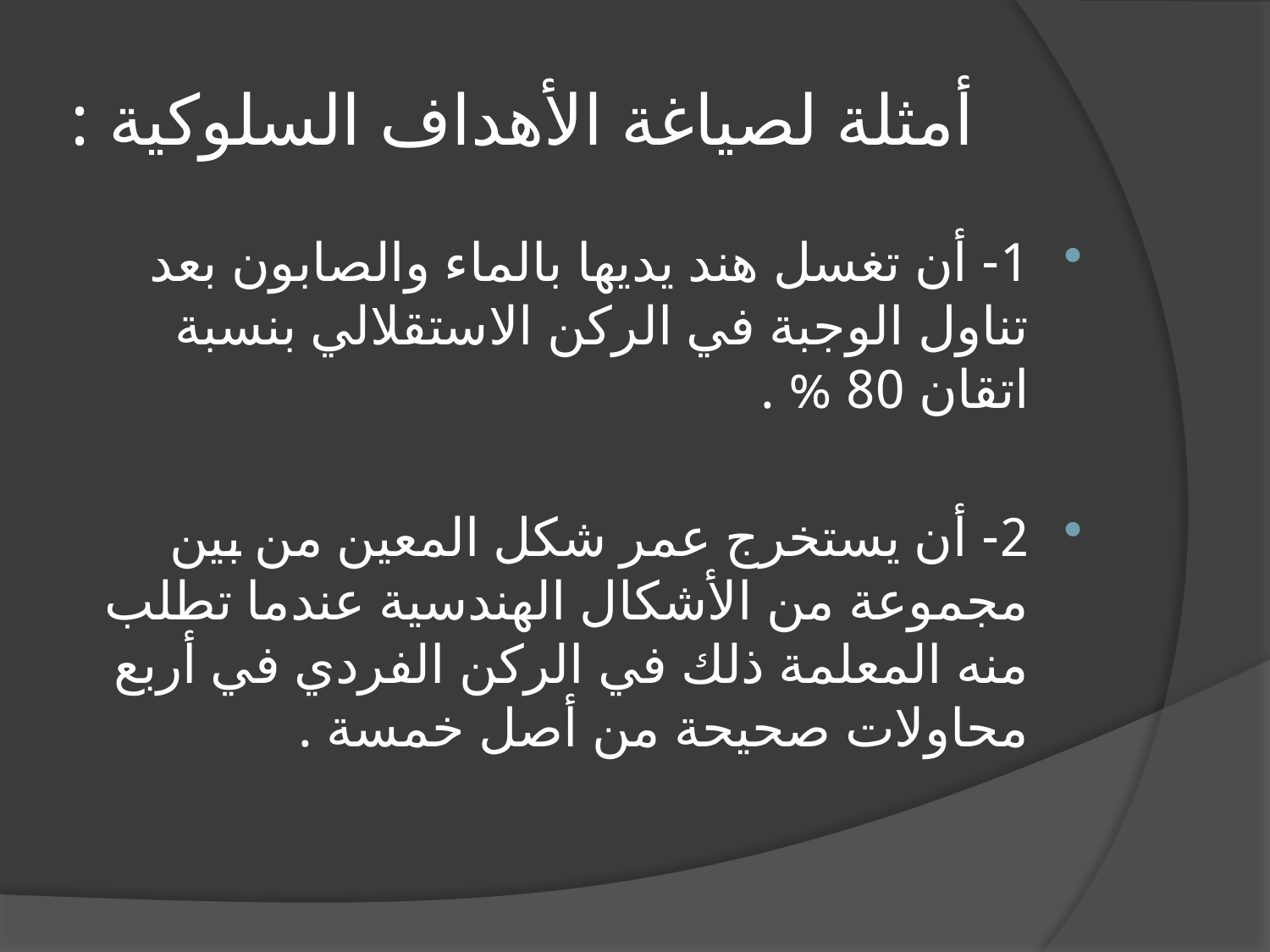

# أمثلة لصياغة الأهداف السلوكية :
1- أن تغسل هند يديها بالماء والصابون بعد تناول الوجبة في الركن الاستقلالي بنسبة اتقان 80 % .

2- أن يستخرج عمر شكل المعين من بين مجموعة من الأشكال الهندسية عندما تطلب منه المعلمة ذلك في الركن الفردي في أربع محاولات صحيحة من أصل خمسة .